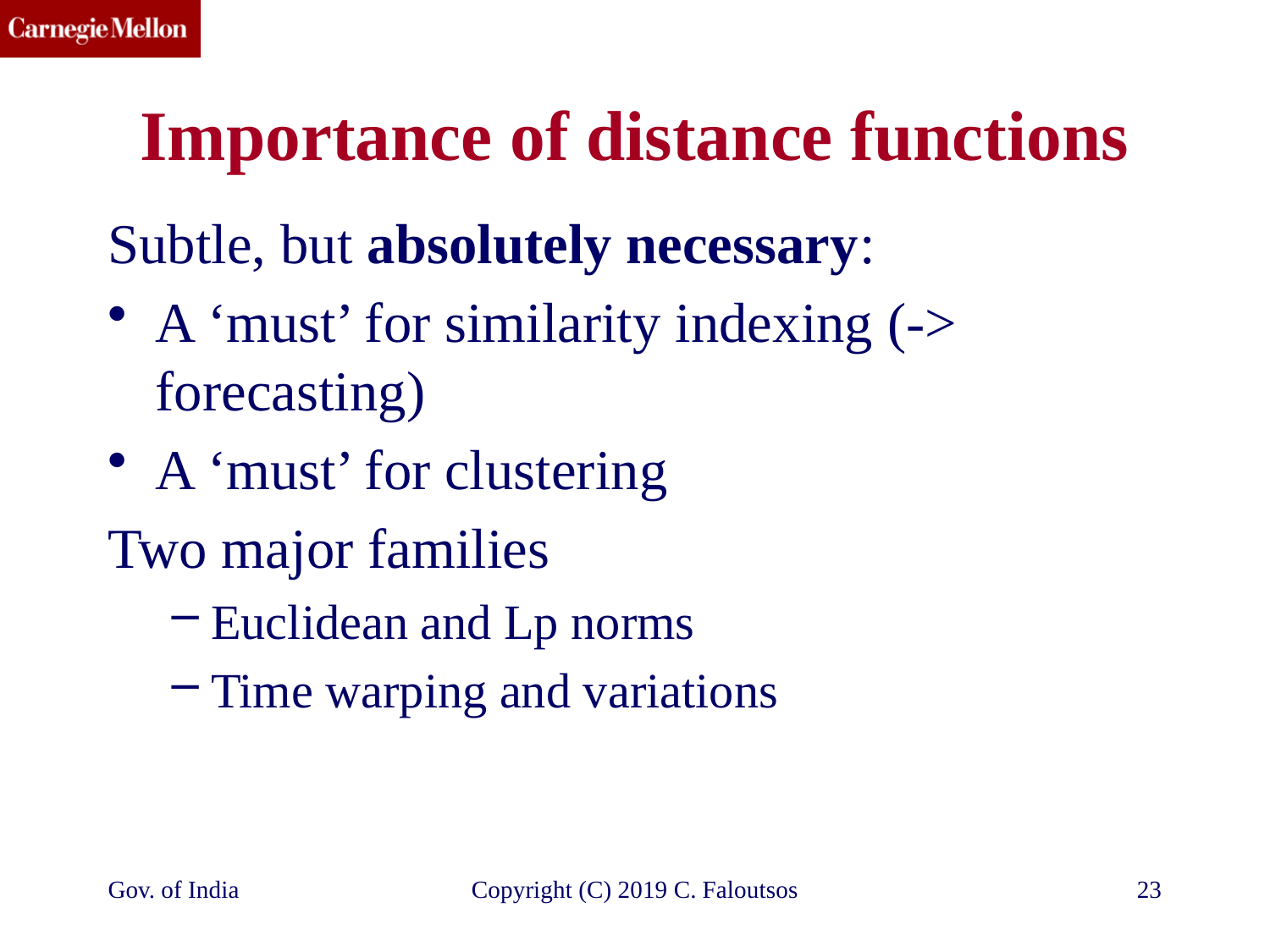

# Importance of distance functions
Subtle, but absolutely necessary:
A ‘must’ for similarity indexing (-> forecasting)
A ‘must’ for clustering
Two major families
Euclidean and Lp norms
Time warping and variations
Gov. of India
Copyright (C) 2019 C. Faloutsos
23